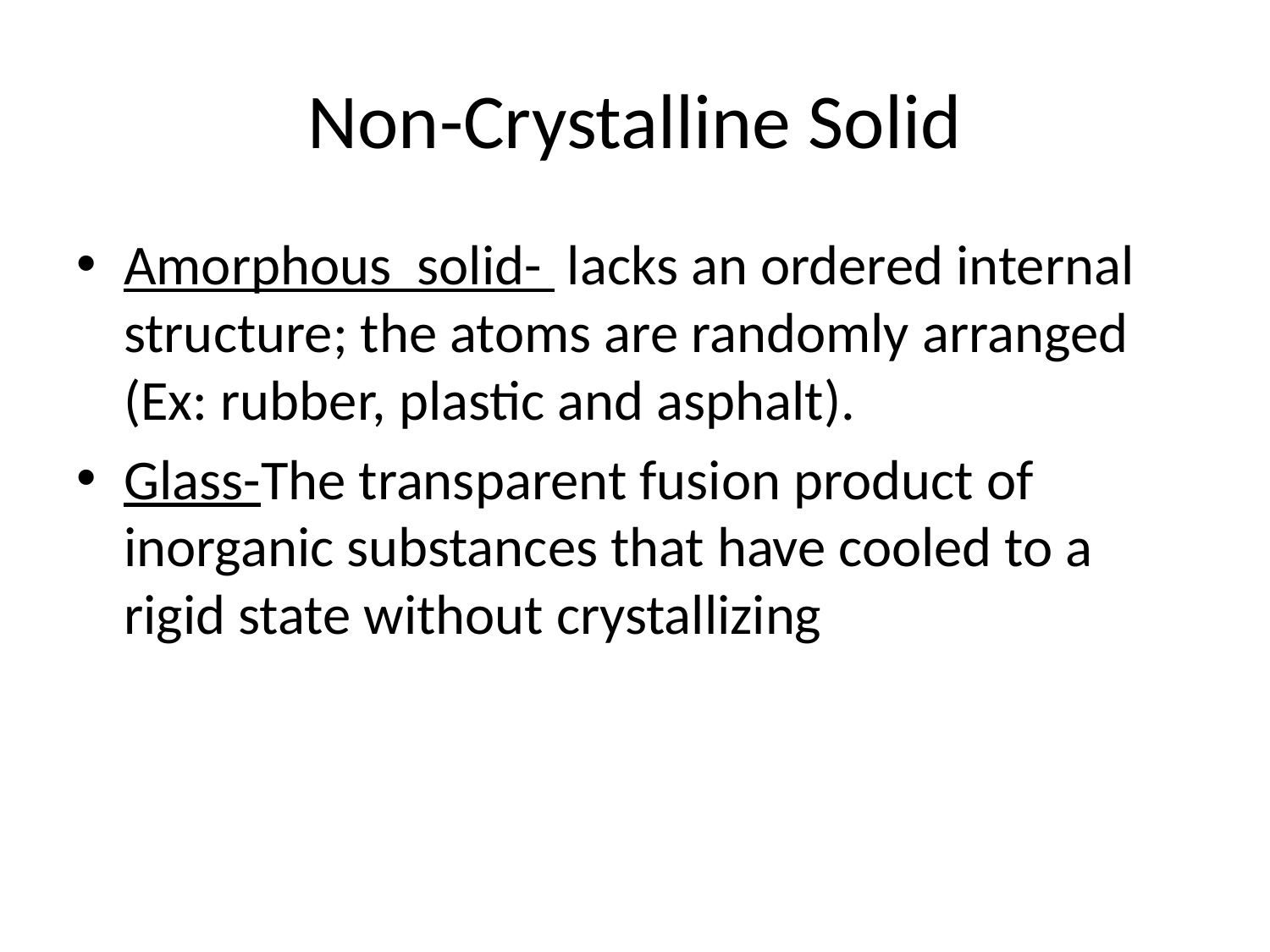

# Non-Crystalline Solid
Amorphous  solid-  lacks an ordered internal structure; the atoms are randomly arranged (Ex: rubber, plastic and asphalt).
Glass-The transparent fusion product of inorganic substances that have cooled to a rigid state without crystallizing